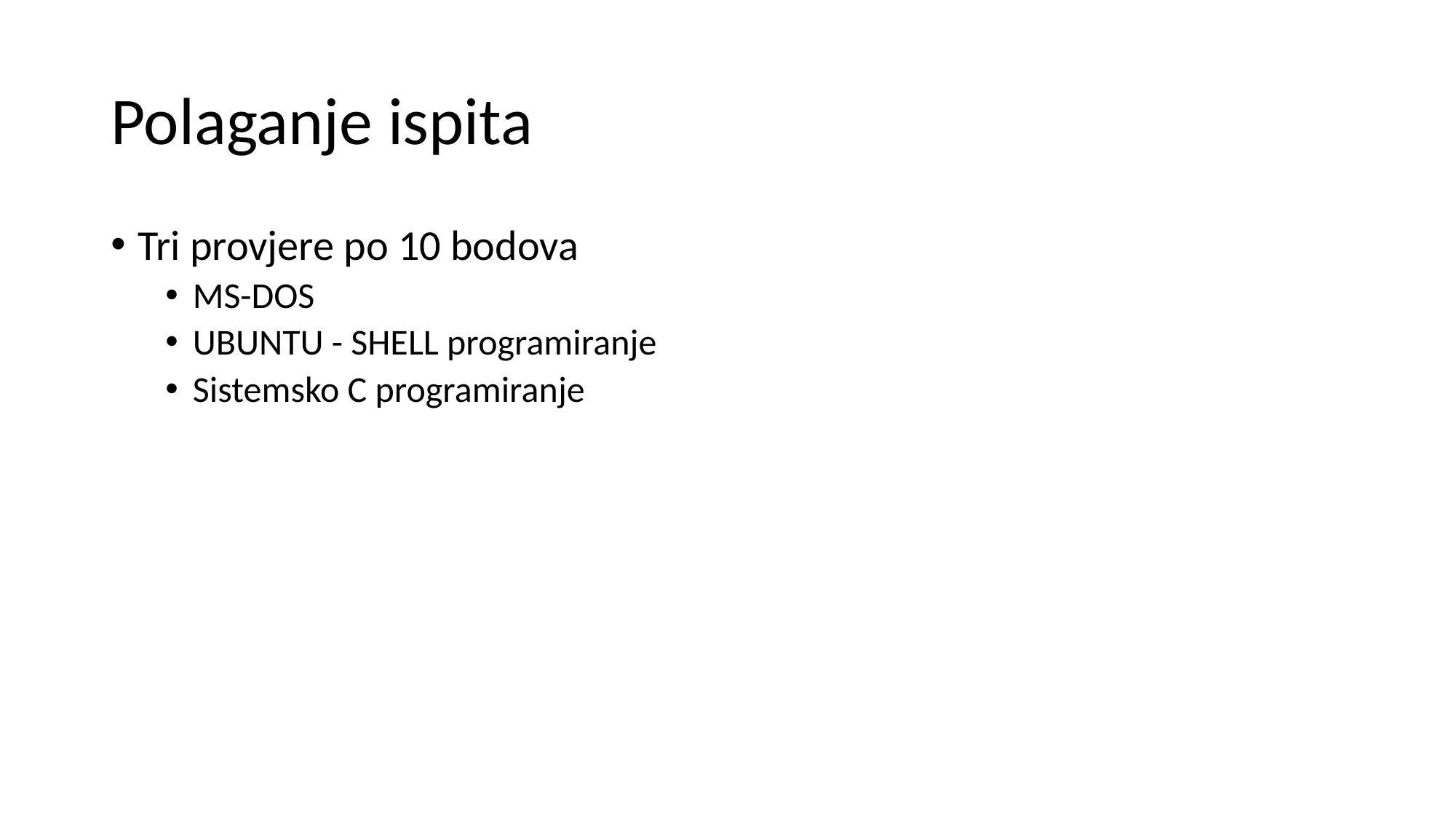

# Polaganje ispita
Tri provjere po 10 bodova
MS-DOS
UBUNTU - SHELL programiranje
Sistemsko C programiranje